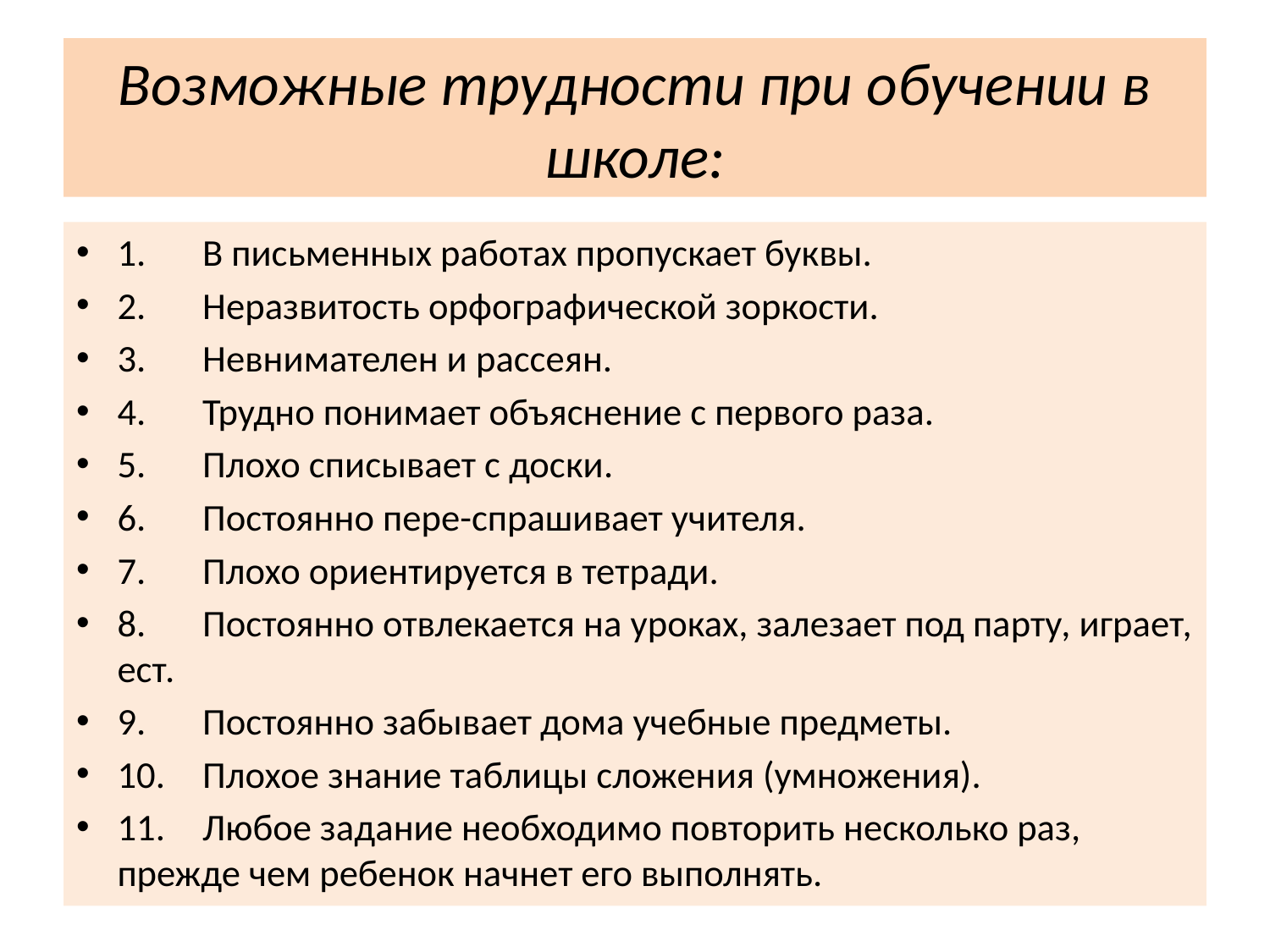

# Возможные трудности при обучении в школе:
1.	В письменных работах пропускает буквы.
2.	Неразвитость орфографической зоркости.
3.	Невнимателен и рассеян.
4.	Трудно понимает объяснение с первого раза.
5.	Плохо списывает с доски.
6.	Постоянно пере-спрашивает учителя.
7.	Плохо ориентируется в тетради.
8.	Постоянно отвлекается на уроках, залезает под парту, играет, ест.
9.	Постоянно забывает дома учебные предметы.
10.	Плохое знание таблицы сложения (умножения).
11.	Любое задание необходимо повторить несколько раз, прежде чем ребенок начнет его выполнять.